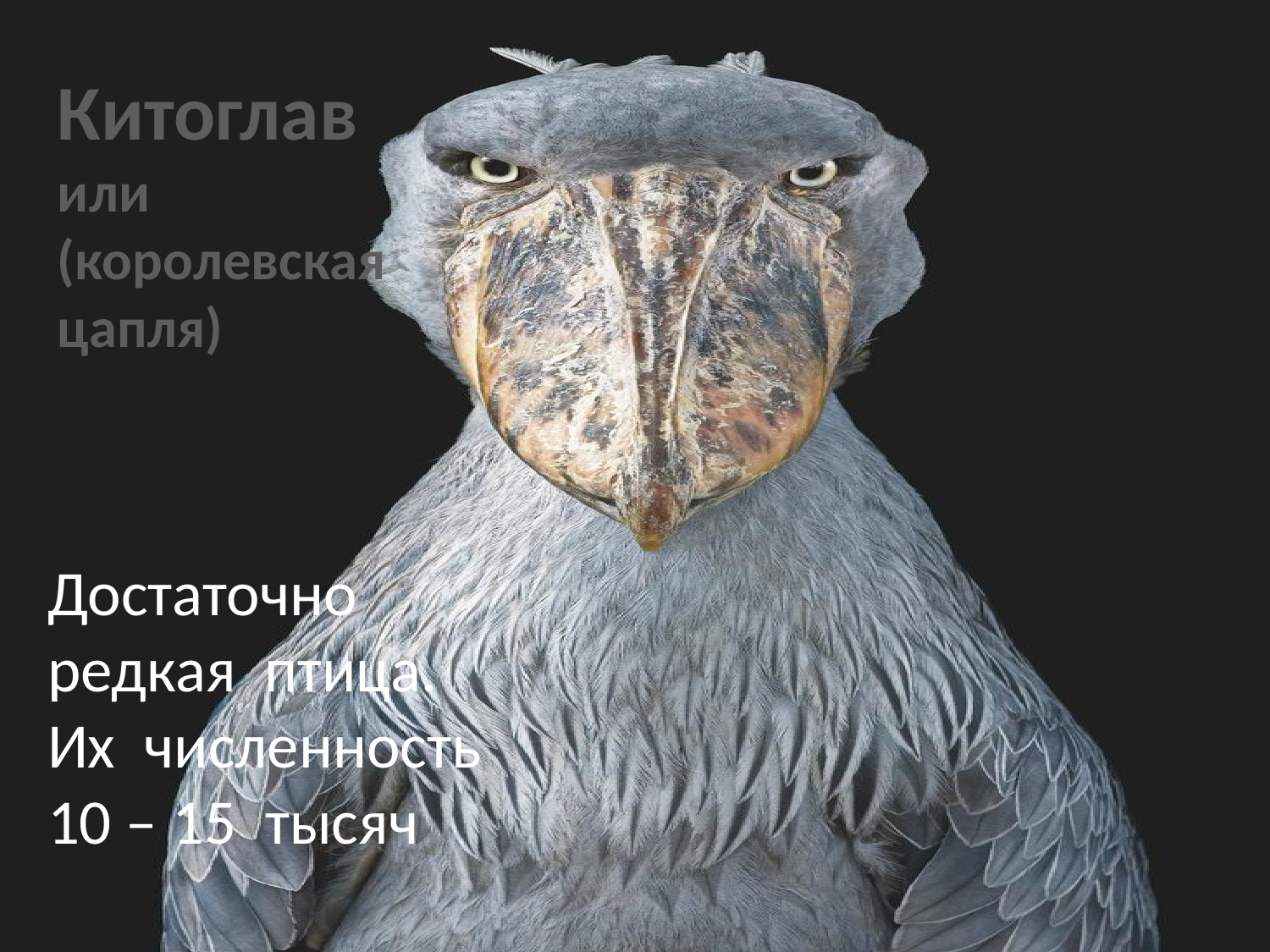

Китоглав
или
(королевская
цапля)
Достаточно  редкая  птица.
Их  численность  10 – 15  тысяч